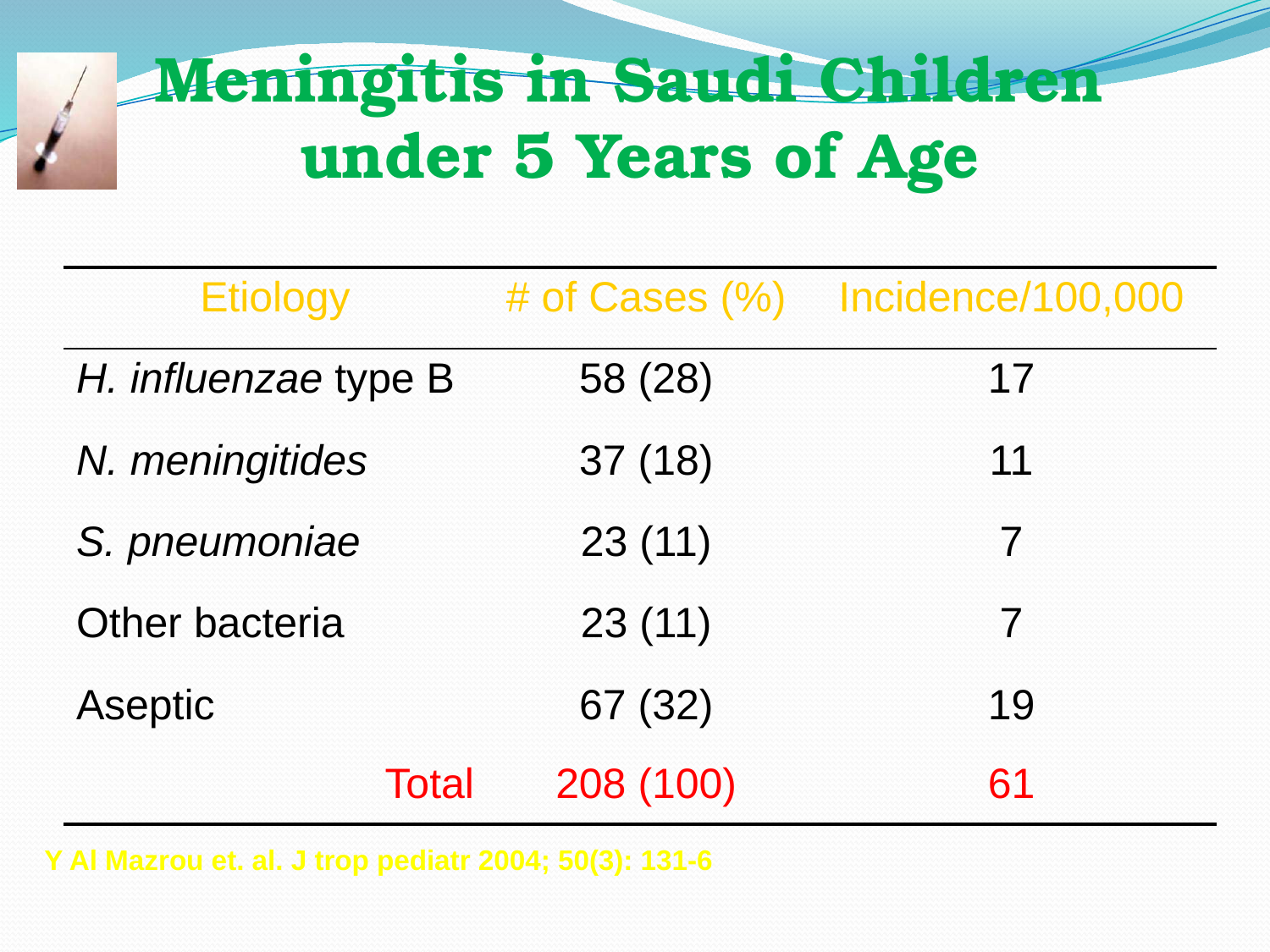

# Meningitis in Saudi Children under 5 Years of Age
| Etiology | # of Cases (%) | Incidence/100,000 |
| --- | --- | --- |
| H. influenzae type B | 58 (28) | 17 |
| N. meningitides | 37 (18) | 11 |
| S. pneumoniae | 23 (11) | 7 |
| Other bacteria | 23 (11) | 7 |
| Aseptic | 67 (32) | 19 |
| Total | 208 (100) | 61 |
Y Al Mazrou et. al. J trop pediatr 2004; 50(3): 131-6